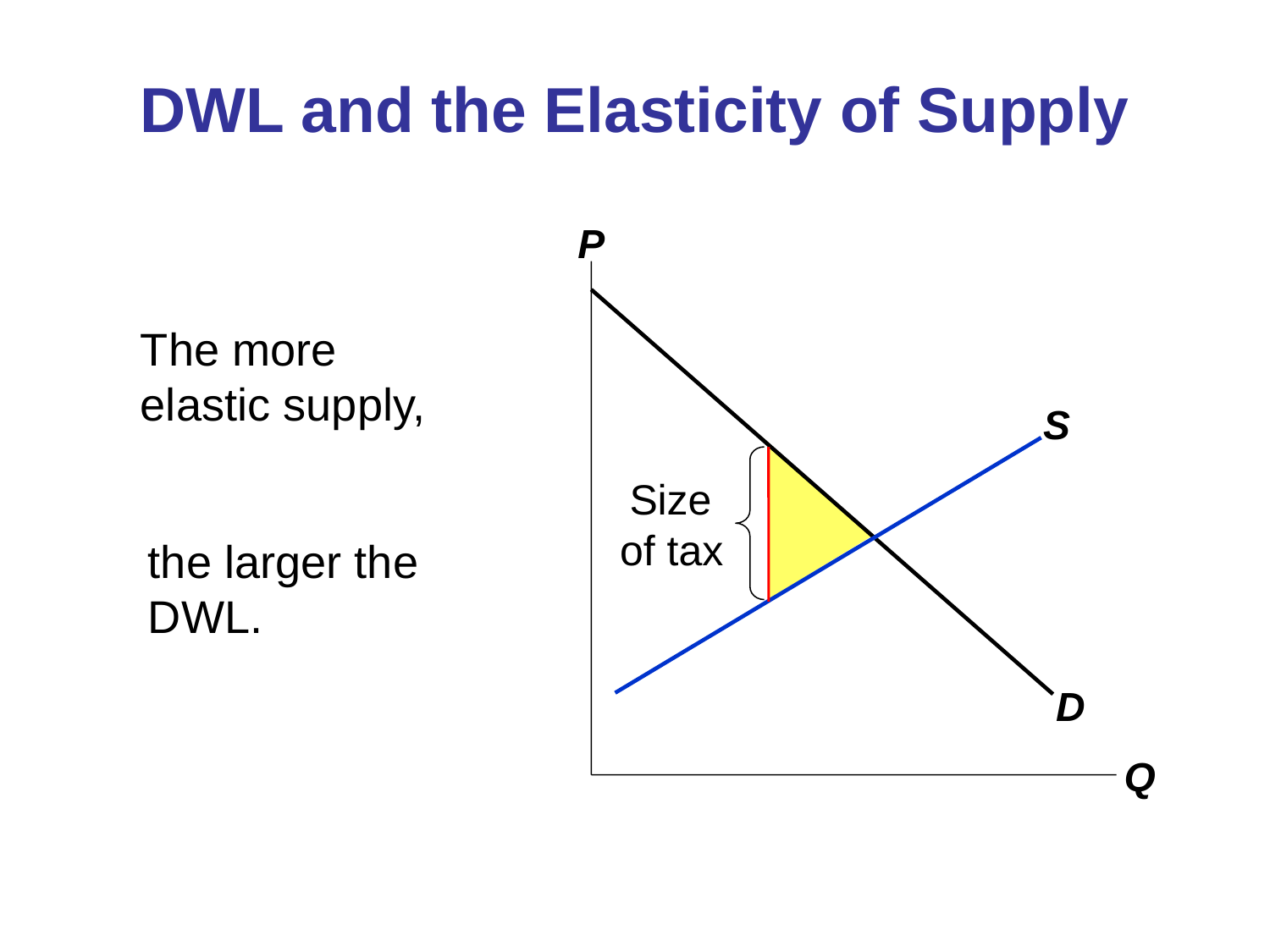

# DWL and the Elasticity of Supply
P

Q

D
The more elastic supply,
S

Size
of tax

the larger the DWL.